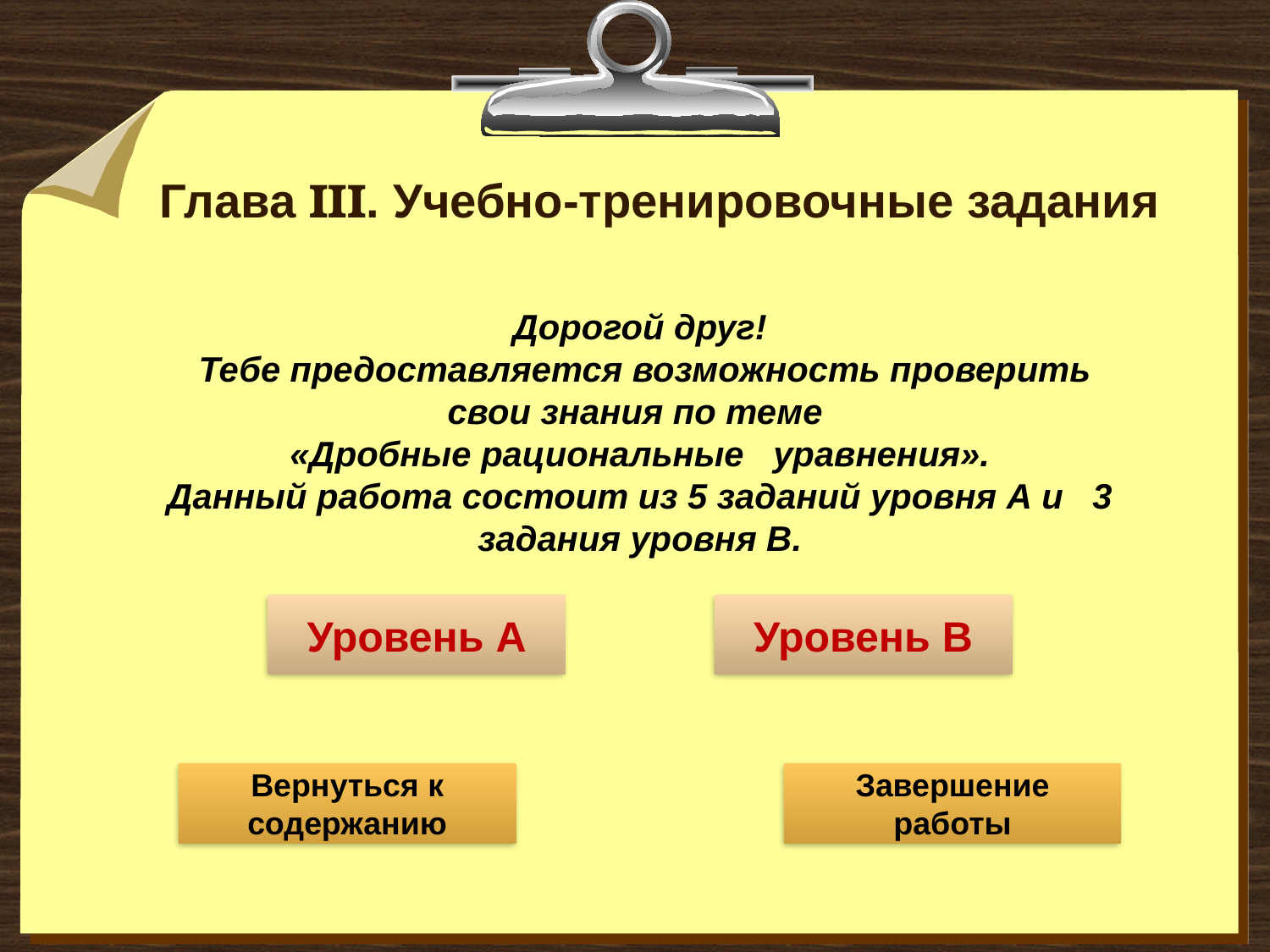

# Глава III. Учебно-тренировочные задания
Дорогой друг!
 Тебе предоставляется возможность проверить свои знания по теме
«Дробные рациональные   уравнения».
Данный работа состоит из 5 заданий уровня А и   3 задания уровня В.
Уровень А
Уровень В
Вернуться к содержанию
Завершение работы